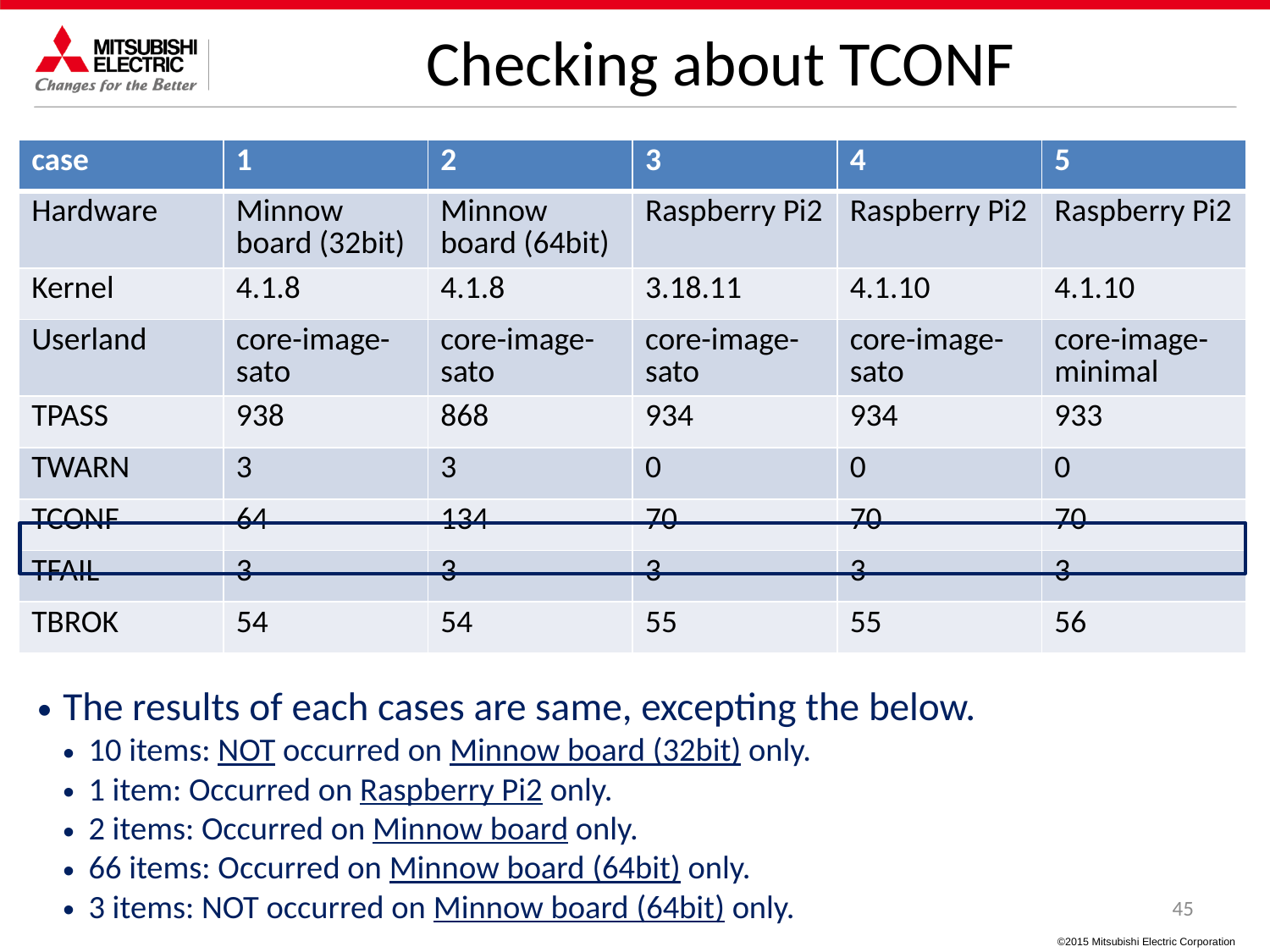

# Checking about TCONF
| case | 1 | 2 | 3 | 4 | 5 |
| --- | --- | --- | --- | --- | --- |
| Hardware | Minnow board (32bit) | Minnow board (64bit) | Raspberry Pi2 | Raspberry Pi2 | Raspberry Pi2 |
| Kernel | 4.1.8 | 4.1.8 | 3.18.11 | 4.1.10 | 4.1.10 |
| Userland | core-image-sato | core-image-sato | core-image-sato | core-image-sato | core-image-minimal |
| TPASS | 938 | 868 | 934 | 934 | 933 |
| TWARN | 3 | 3 | 0 | 0 | 0 |
| TCONF | 64 | 134 | 70 | 70 | 70 |
| TFAIL | 3 | 3 | 3 | 3 | 3 |
| TBROK | 54 | 54 | 55 | 55 | 56 |

The results of each cases are same, excepting the below.
10 items: NOT occurred on Minnow board (32bit) only.
1 item: Occurred on Raspberry Pi2 only.
2 items: Occurred on Minnow board only.
66 items: Occurred on Minnow board (64bit) only.
3 items: NOT occurred on Minnow board (64bit) only.

45